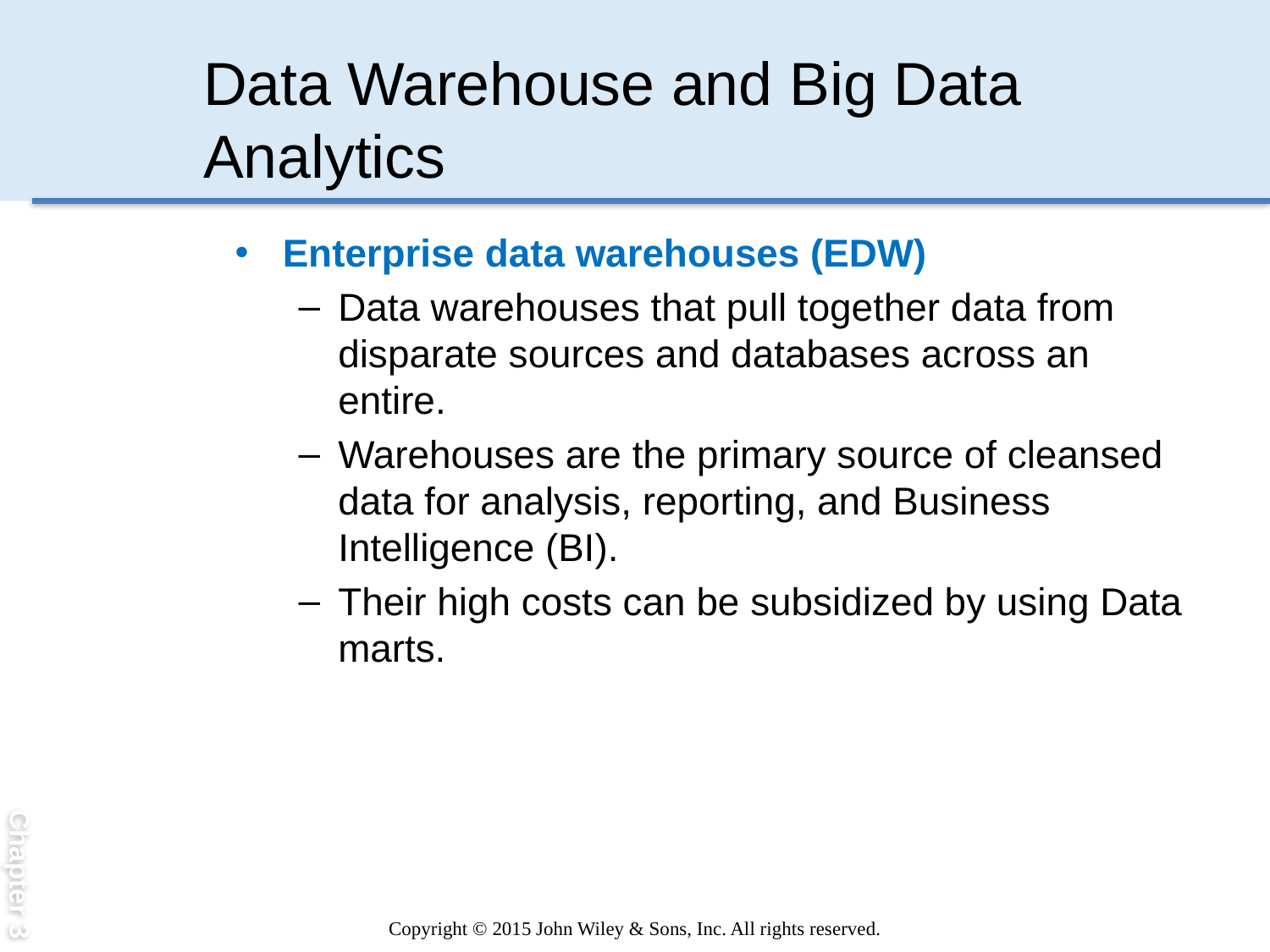

Chapter 3
# Data Warehouse and Big Data Analytics
Enterprise data warehouses (EDW)
Data warehouses that pull together data from disparate sources and databases across an entire.
Warehouses are the primary source of cleansed data for analysis, reporting, and Business Intelligence (BI).
Their high costs can be subsidized by using Data marts.